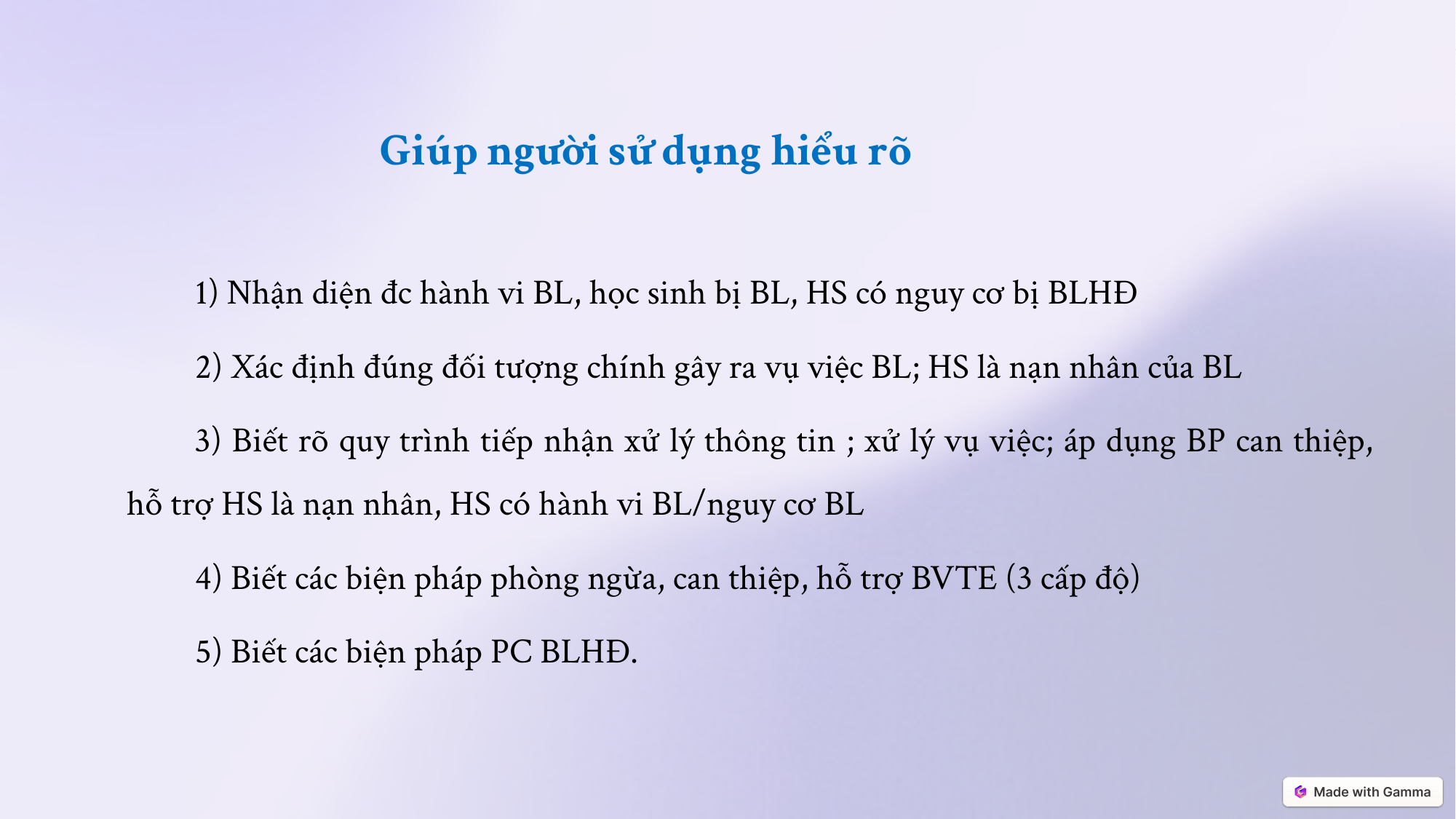

Giúp người sử dụng hiểu rõ

1) Nhận diện đc hành vi BL, học sinh bị BL, HS có nguy cơ bị BLHĐ
2) Xác định đúng đối tượng chính gây ra vụ việc BL; HS là nạn nhân của BL
3) Biết rõ quy trình tiếp nhận xử lý thông tin ; xử lý vụ việc; áp dụng BP can thiệp, hỗ trợ HS là nạn nhân, HS có hành vi BL/nguy cơ BL
4) Biết các biện pháp phòng ngừa, can thiệp, hỗ trợ BVTE (3 cấp độ)
5) Biết các biện pháp PC BLHĐ.